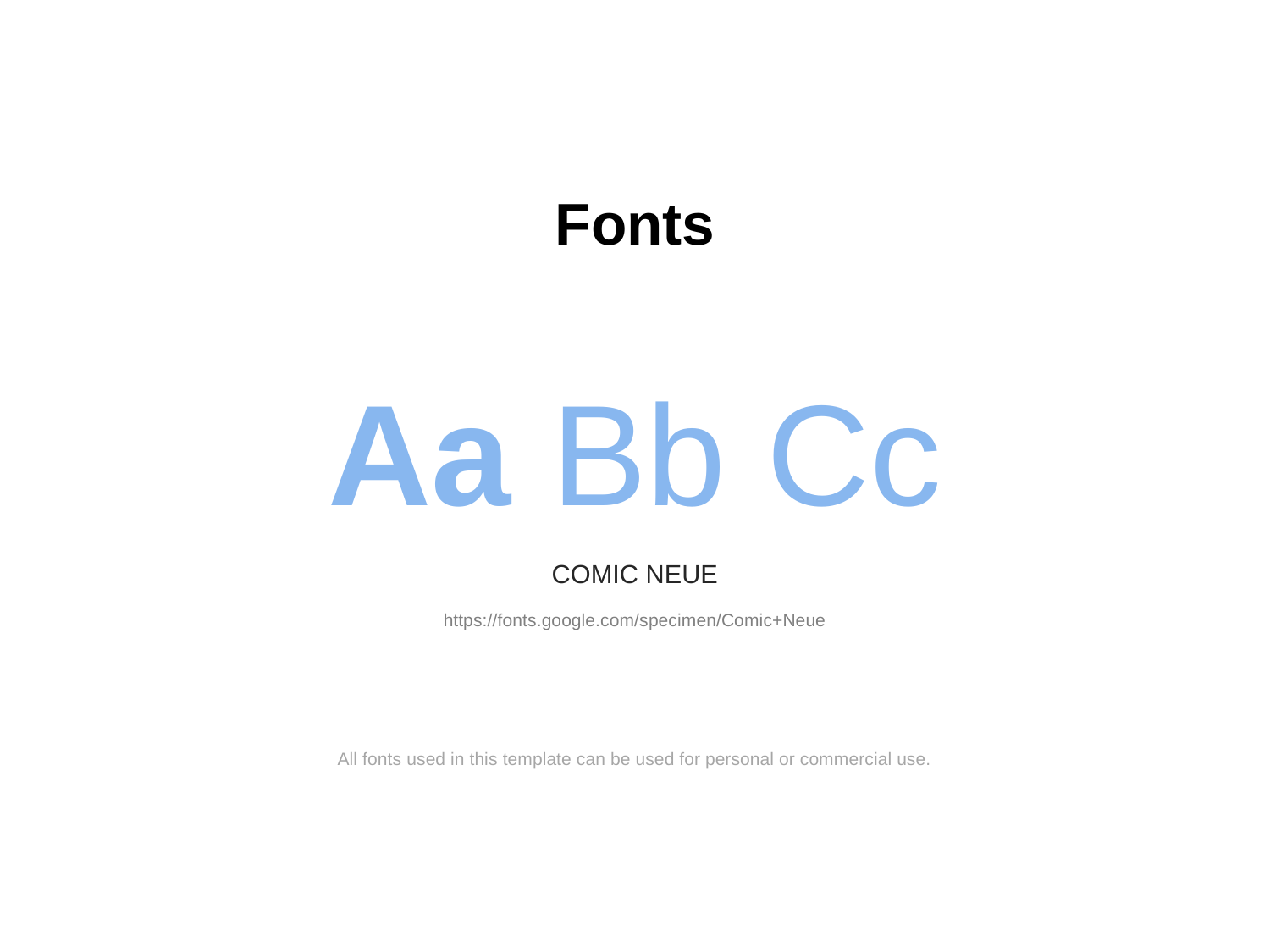

Fonts
Aa Bb Cc
Comic Neue
https://fonts.google.com/specimen/Comic+Neue
All fonts used in this template can be used for personal or commercial use.